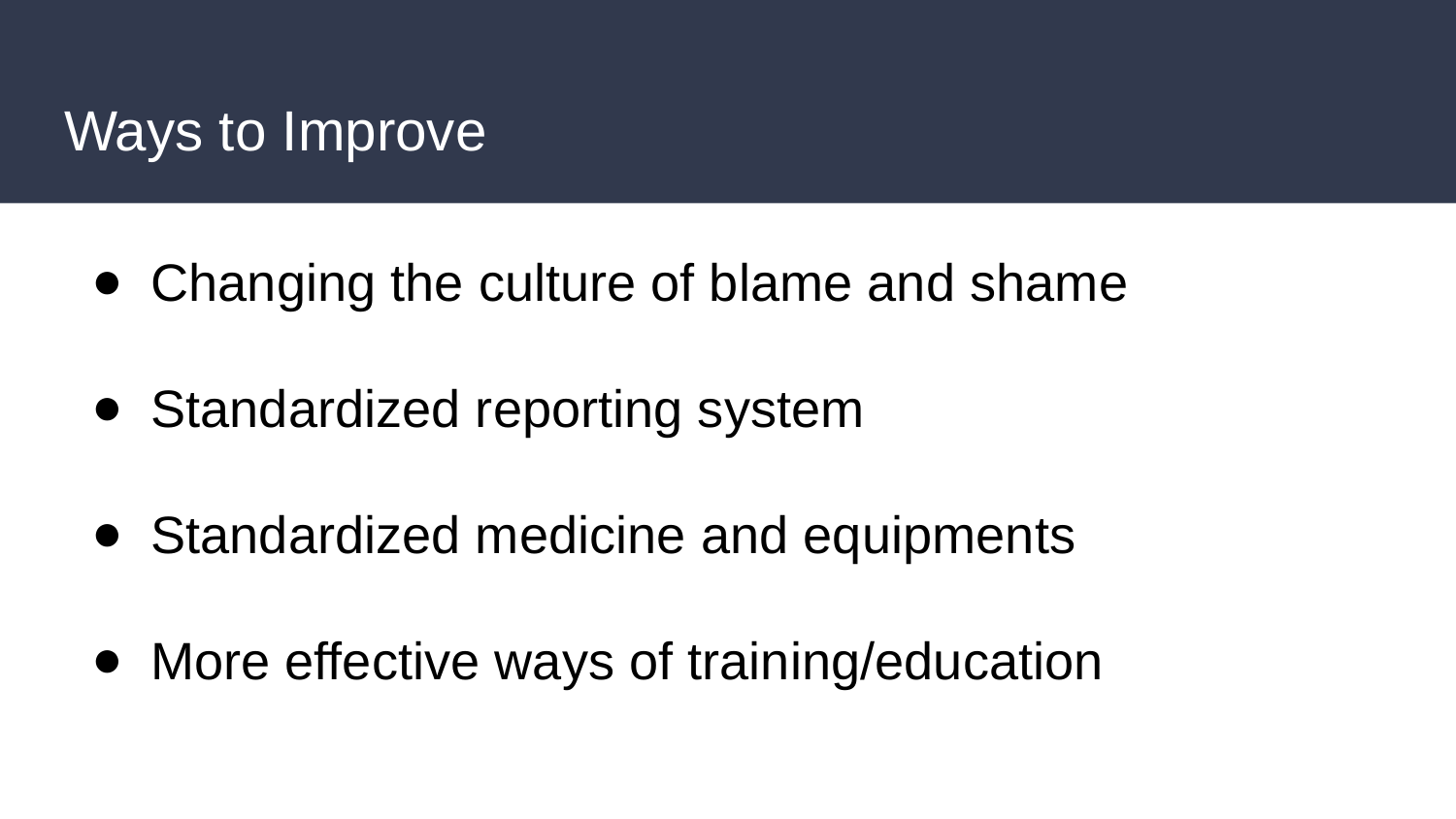

# Ways to Improve
Changing the culture of blame and shame

Standardized reporting system

Standardized medicine and equipments

More effective ways of training/education